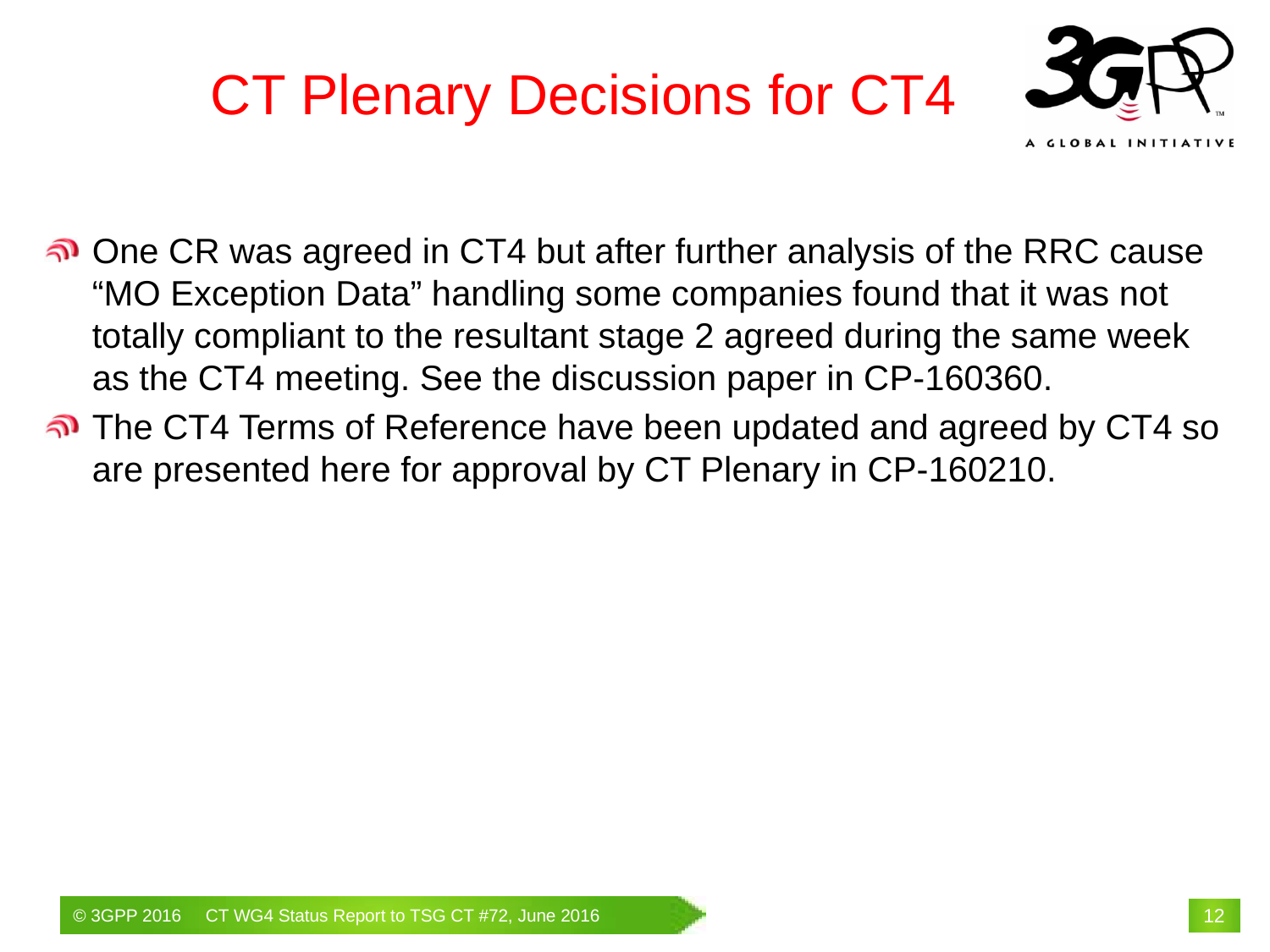

# CT Plenary Decisions for CT4
One CR was agreed in CT4 but after further analysis of the RRC cause “MO Exception Data” handling some companies found that it was not totally compliant to the resultant stage 2 agreed during the same week as the CT4 meeting. See the discussion paper in CP-160360.
The CT4 Terms of Reference have been updated and agreed by CT4 so are presented here for approval by CT Plenary in CP-160210.